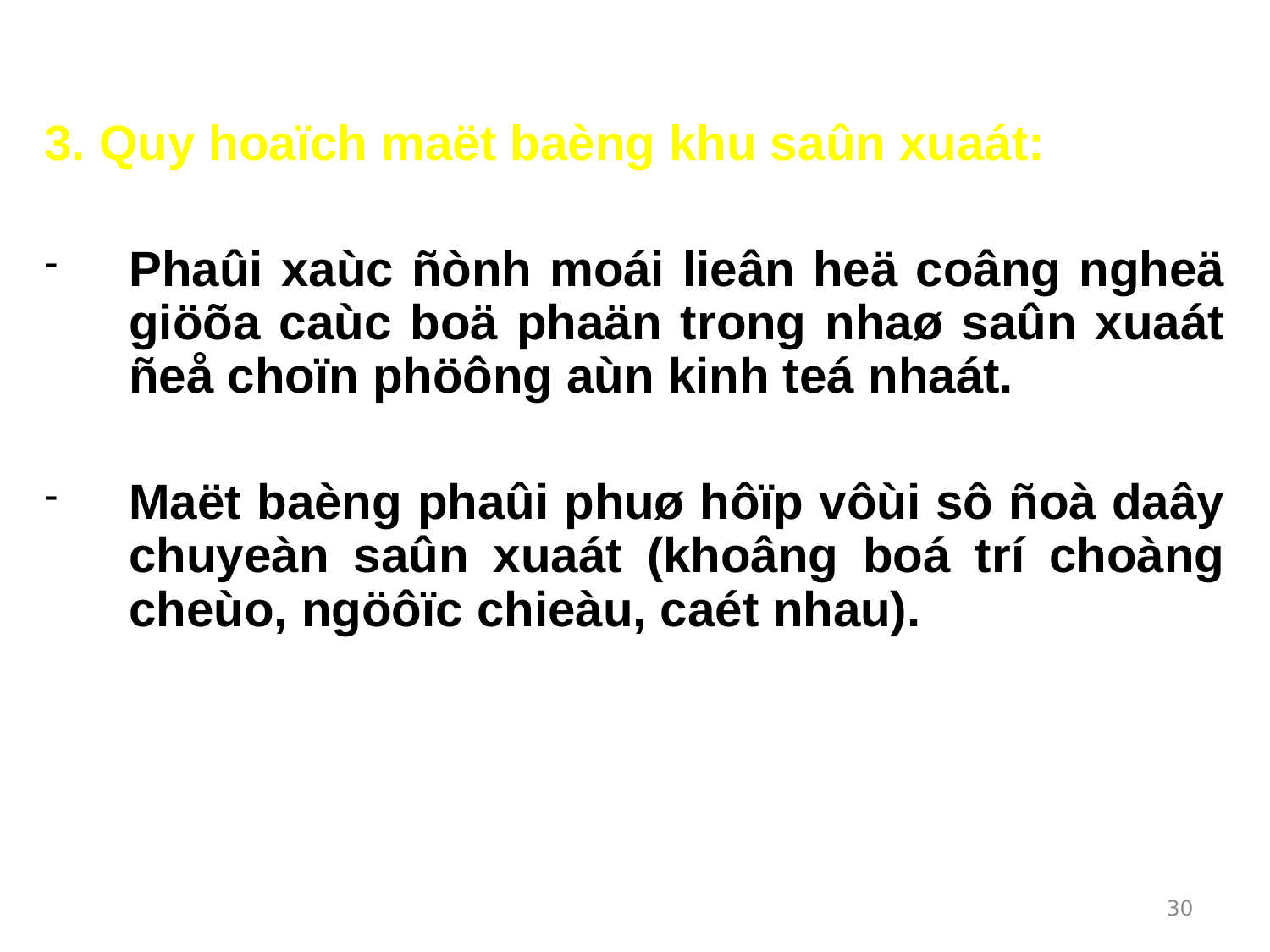

3. Quy hoaïch maët baèng khu saûn xuaát:

Phaûi xaùc ñònh moái lieân heä coâng ngheä giöõa caùc boä phaän trong nhaø saûn xuaát ñeå choïn phöông aùn kinh teá nhaát.

Maët baèng phaûi phuø hôïp vôùi sô ñoà daây chuyeàn saûn xuaát (khoâng boá trí choàng cheùo, ngöôïc chieàu, caét nhau).
30